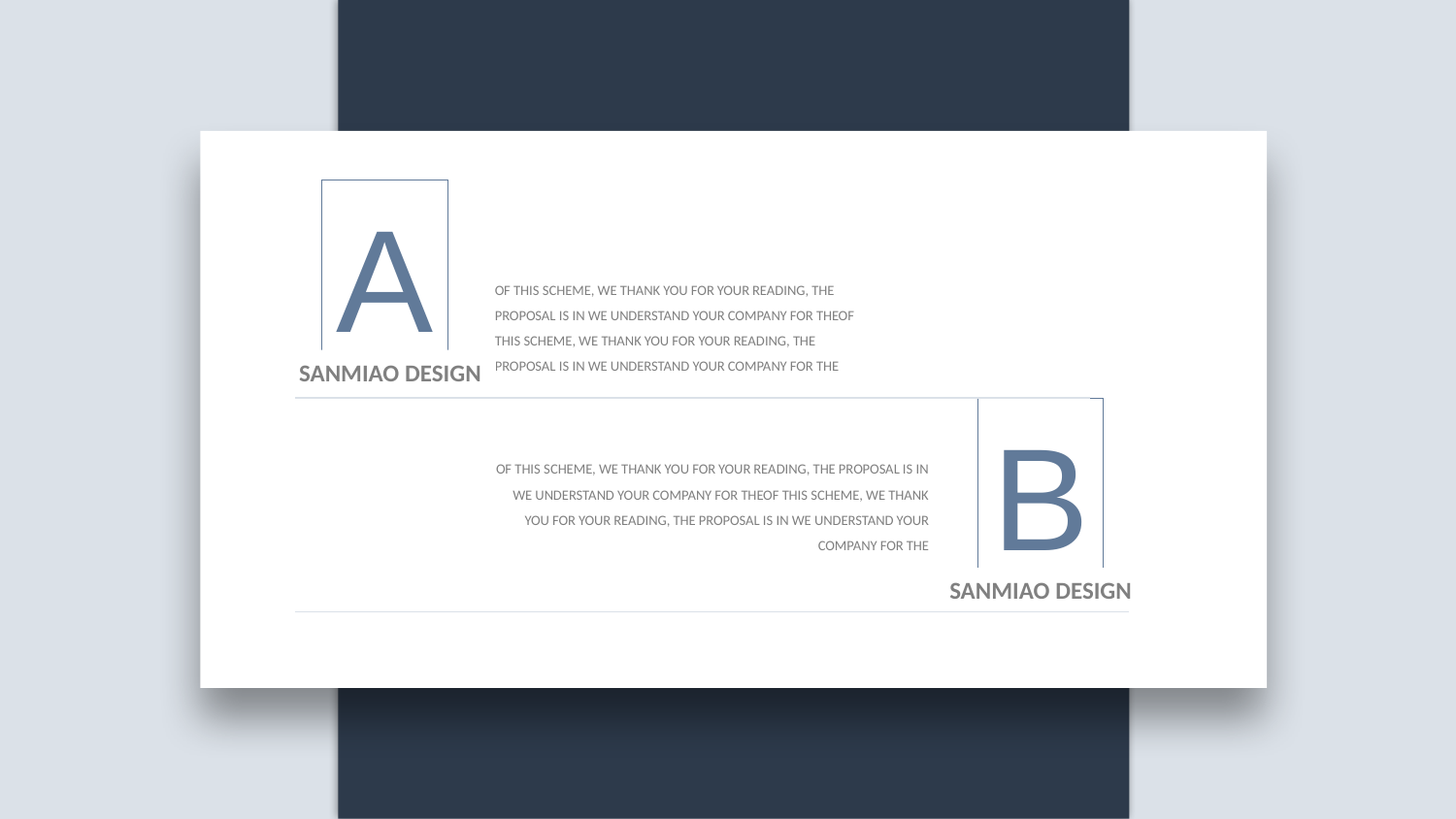

A
OF THIS SCHEME, WE THANK YOU FOR YOUR READING, THE PROPOSAL IS IN WE UNDERSTAND YOUR COMPANY FOR THEOF THIS SCHEME, WE THANK YOU FOR YOUR READING, THE PROPOSAL IS IN WE UNDERSTAND YOUR COMPANY FOR THE

SANMIAO DESIGN
B
OF THIS SCHEME, WE THANK YOU FOR YOUR READING, THE PROPOSAL IS IN WE UNDERSTAND YOUR COMPANY FOR THEOF THIS SCHEME, WE THANK YOU FOR YOUR READING, THE PROPOSAL IS IN WE UNDERSTAND YOUR COMPANY FOR THE

SANMIAO DESIGN